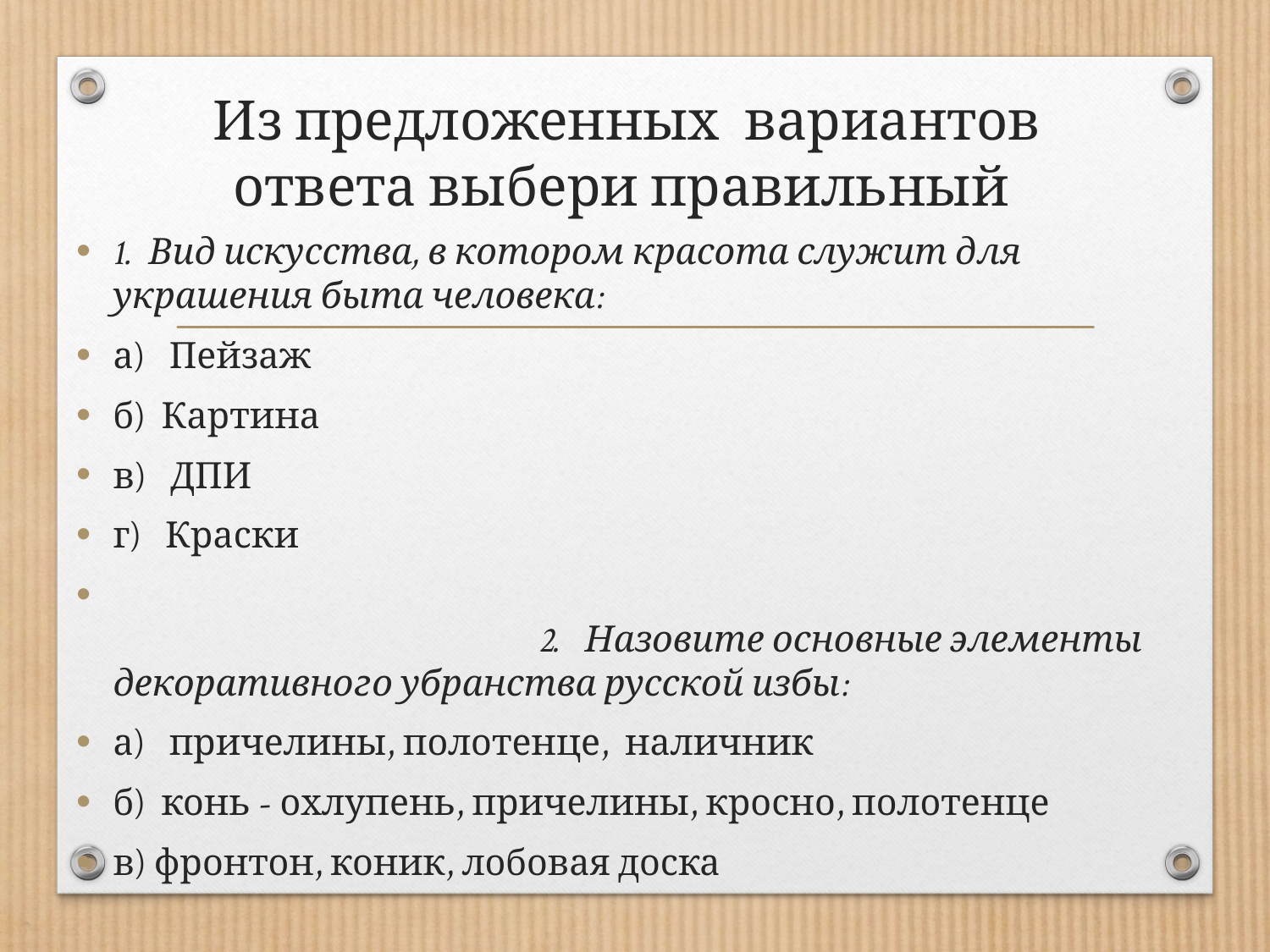

# Из предложенных  вариантов ответа выбери правильный
1.  Вид искусства, в котором красота служит для украшения быта человека:
а)   Пейзаж
б)  Картина
в)   ДПИ
г)   Краски
                                                                                                                                                                                            2.   Назовите основные элементы декоративного убранства русской избы:
а)   причелины, полотенце,  наличник
б)  конь - охлупень, причелины, кросно, полотенце
в) фронтон, коник, лобовая доска